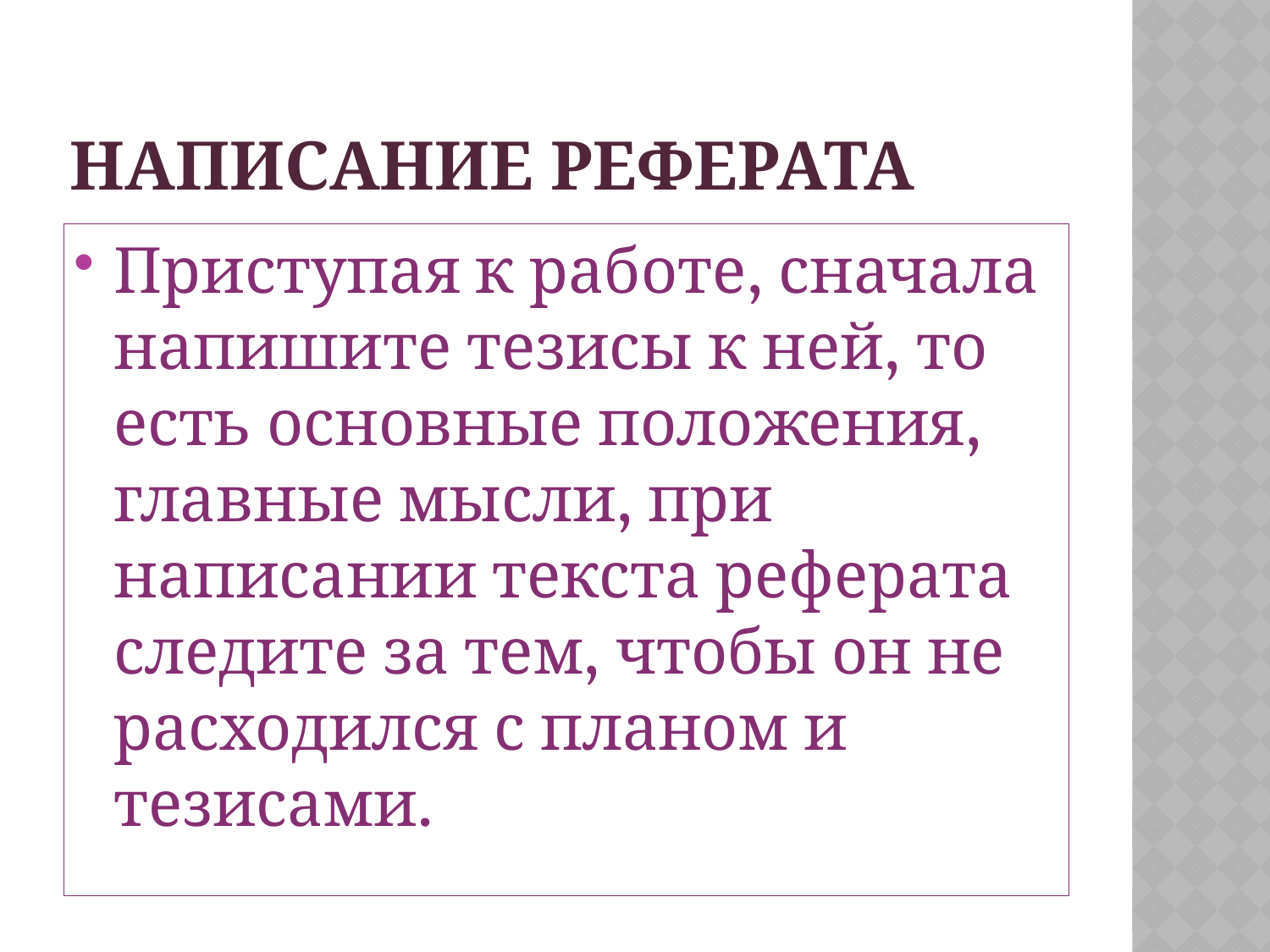

# Написание реферата
Приступая к работе, сначала напишите тезисы к ней, то есть основные положения, главные мысли, при написании текста реферата  следите за тем, чтобы он не расходился с планом и тезисами.